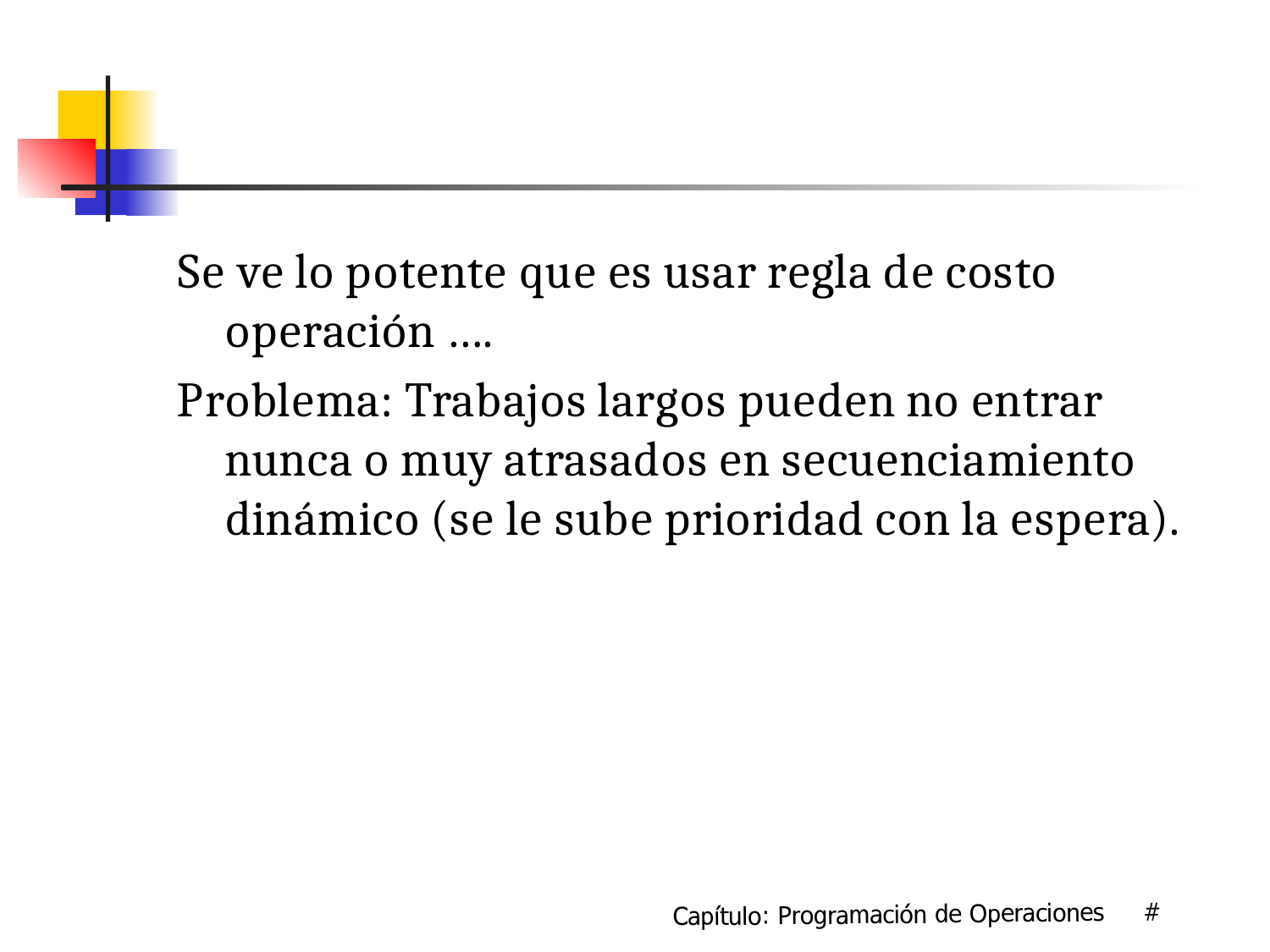

#
Se ve lo potente que es usar regla de costo operación ….
Problema: Trabajos largos pueden no entrar nunca o muy atrasados en secuenciamiento dinámico (se le sube prioridad con la espera).
Capítulo: Programación de Operaciones     #